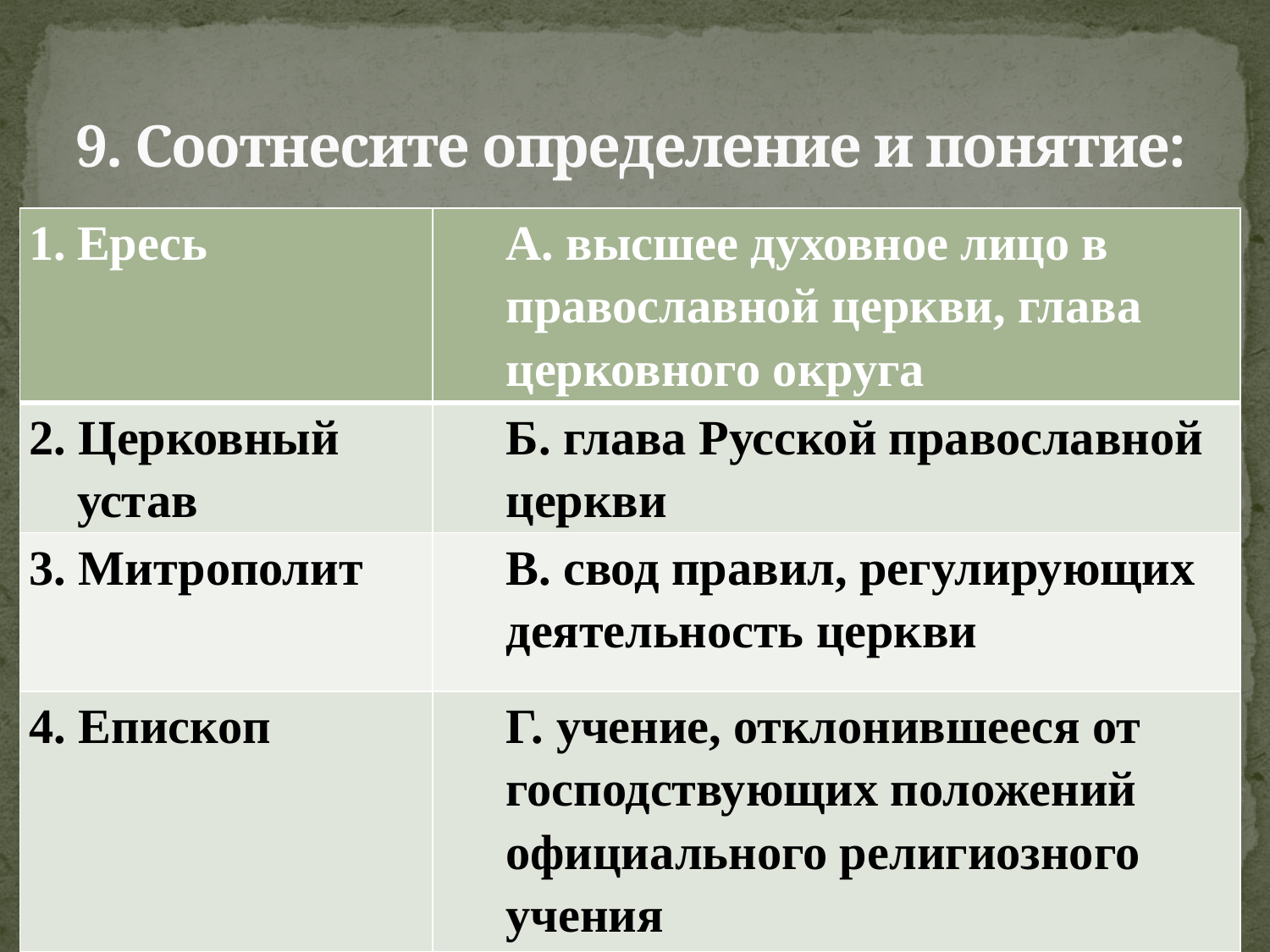

# 9. Соотнесите определение и понятие:
| Ересь | А. высшее духовное лицо в православной церкви, глава церковного округа |
| --- | --- |
| 2. Церковный устав | Б. глава Русской православной церкви |
| 3. Митрополит | В. свод правил, регулирующих деятельность церкви |
| 4. Епископ | Г. учение, отклонившееся от господствующих положений официального религиозного учения |